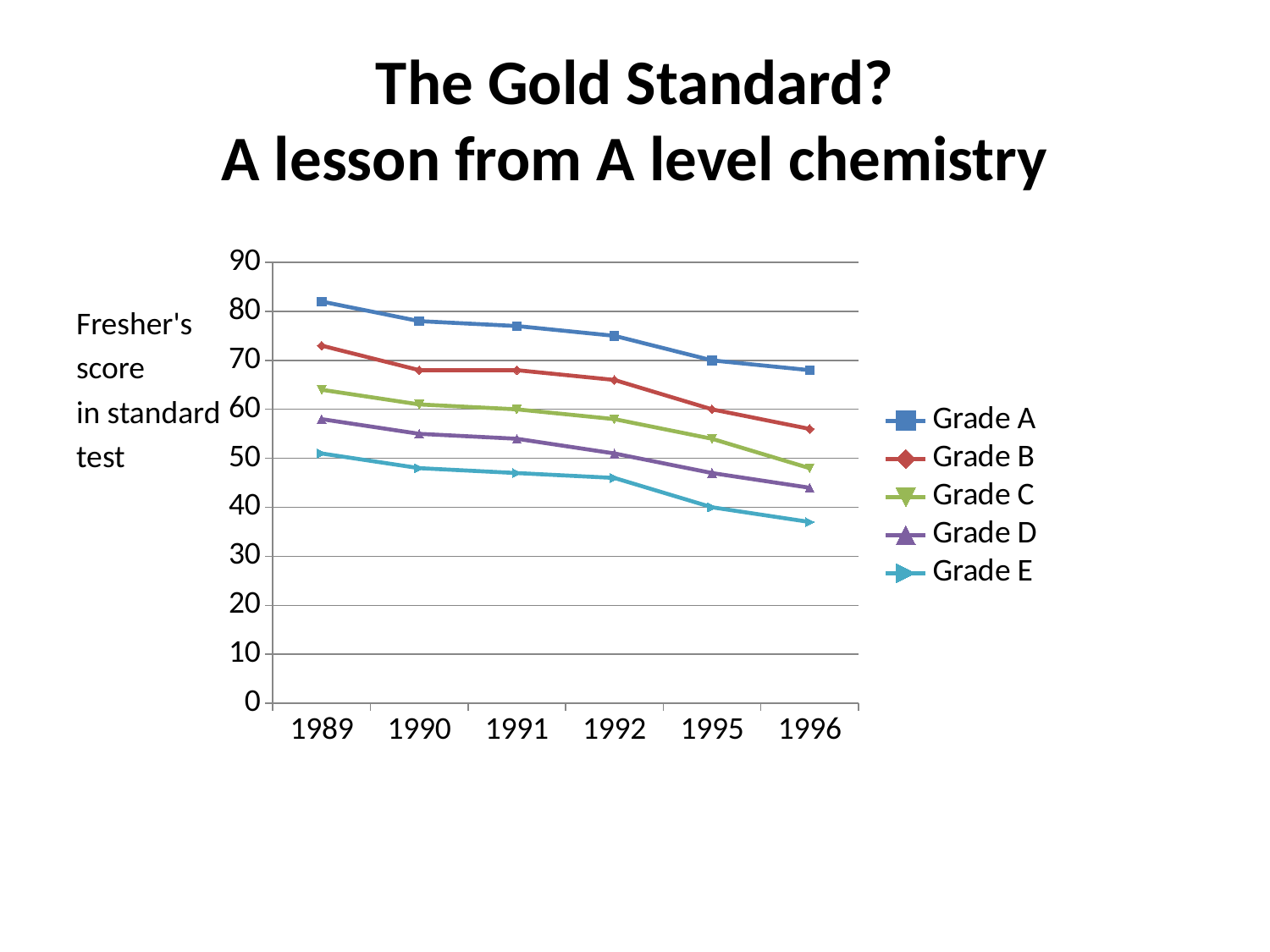

# The Gold Standard? A lesson from A level chemistry

Fresher's
score
in standard
test

### Chart

| Category | Grade A | Grade B | Grade C | Grade D | Grade E |
|---|---|---|---|---|---|
| 1989 | 82.0 | 73.0 | 64.0 | 58.0 | 51.0 |
| 1990 | 78.0 | 68.0 | 61.0 | 55.0 | 48.0 |
| 1991 | 77.0 | 68.0 | 60.0 | 54.0 | 47.0 |
| 1992 | 75.0 | 66.0 | 58.0 | 51.0 | 46.0 |
| 1995 | 70.0 | 60.0 | 54.0 | 47.0 | 40.0 |
| 1996 | 68.0 | 56.0 | 48.0 | 44.0 | 37.0 |